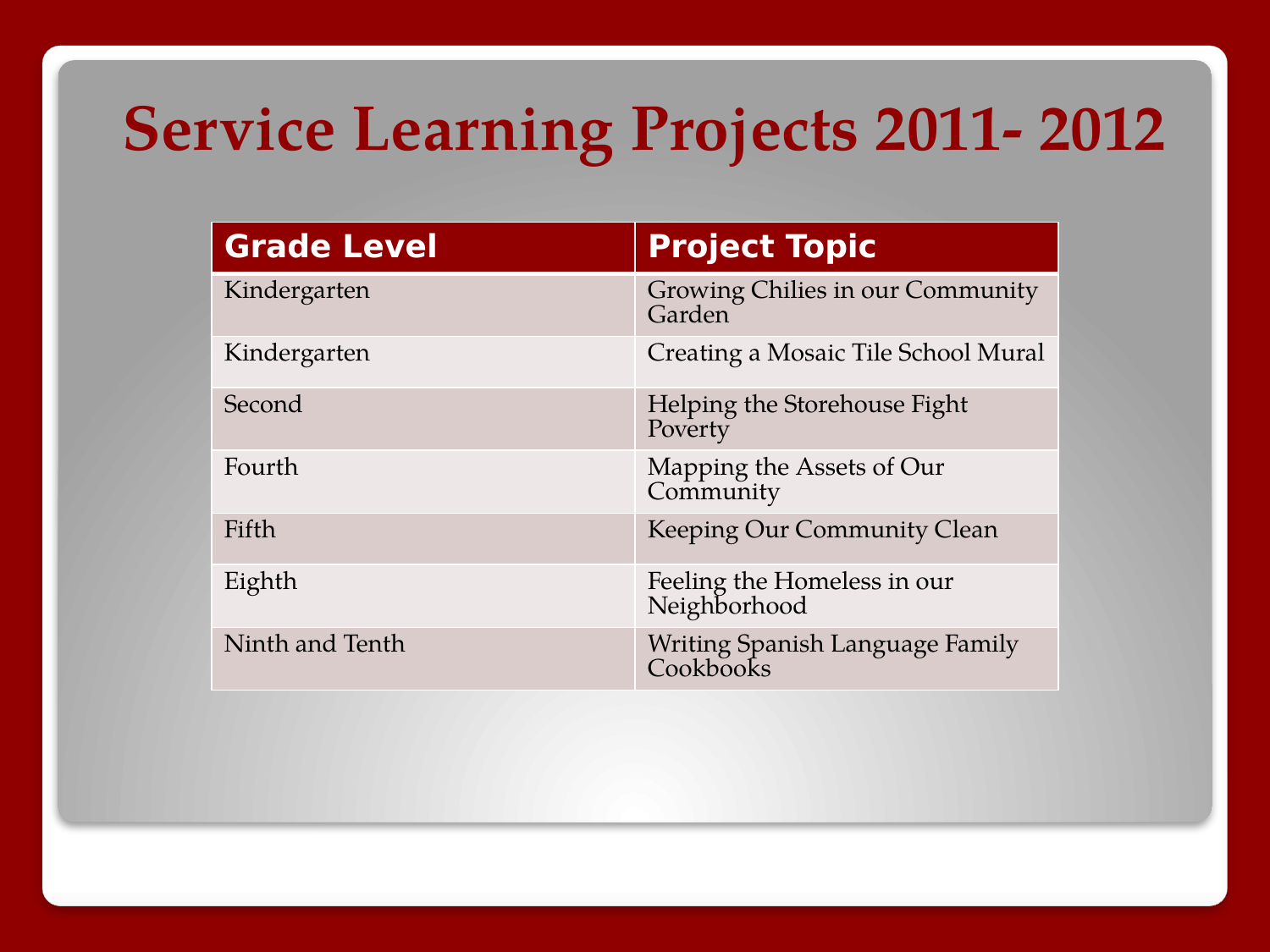

Service Learning Projects 2011- 2012

| Grade Level | Project Topic |
| --- | --- |
| Kindergarten | Growing Chilies in our Community Garden |
| Kindergarten | Creating a Mosaic Tile School Mural |
| Second | Helping the Storehouse Fight Poverty |
| Fourth | Mapping the Assets of Our Community |
| Fifth | Keeping Our Community Clean |
| Eighth | Feeling the Homeless in our Neighborhood |
| Ninth and Tenth | Writing Spanish Language Family Cookbooks |